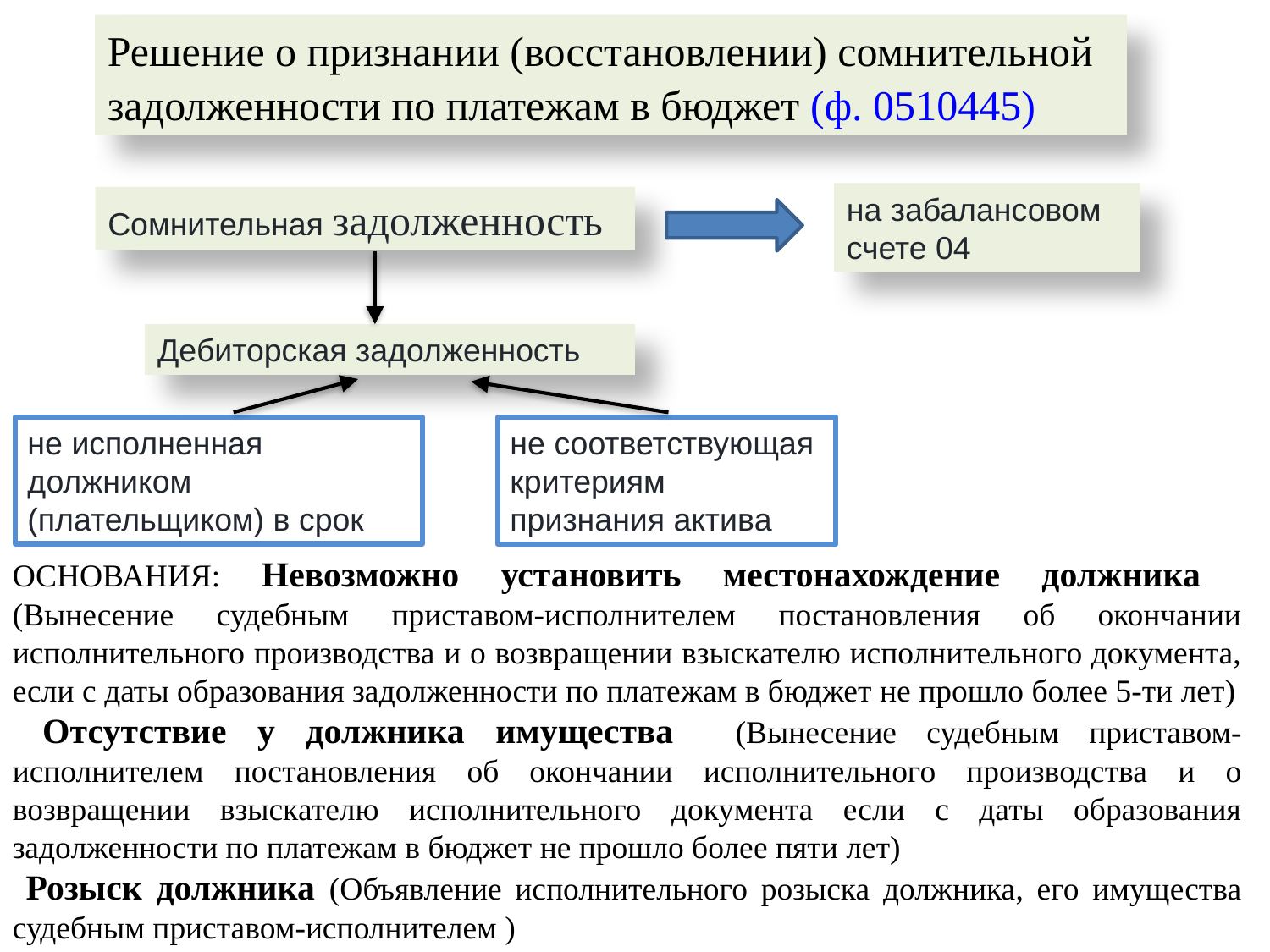

Решение о признании (восстановлении) сомнительной задолженности по платежам в бюджет (ф. 0510445)
на забалансовом счете 04
Сомнительная задолженность

Дебиторская задолженность
не исполненная должником (плательщиком) в срок
не соответствующая критериям признания актива
ОСНОВАНИЯ: Невозможно установить местонахождение должника  (Вынесение судебным приставом-исполнителем постановления об окончании исполнительного производства и о возвращении взыскателю исполнительного документа, если с даты образования задолженности по платежам в бюджет не прошло более 5-ти лет)
 Отсутствие у должника имущества  (Вынесение судебным приставом-исполнителем постановления об окончании исполнительного производства и о возвращении взыскателю исполнительного документа если с даты образования задолженности по платежам в бюджет не прошло более пяти лет)
 Розыск должника (Объявление исполнительного розыска должника, его имущества судебным приставом-исполнителем )